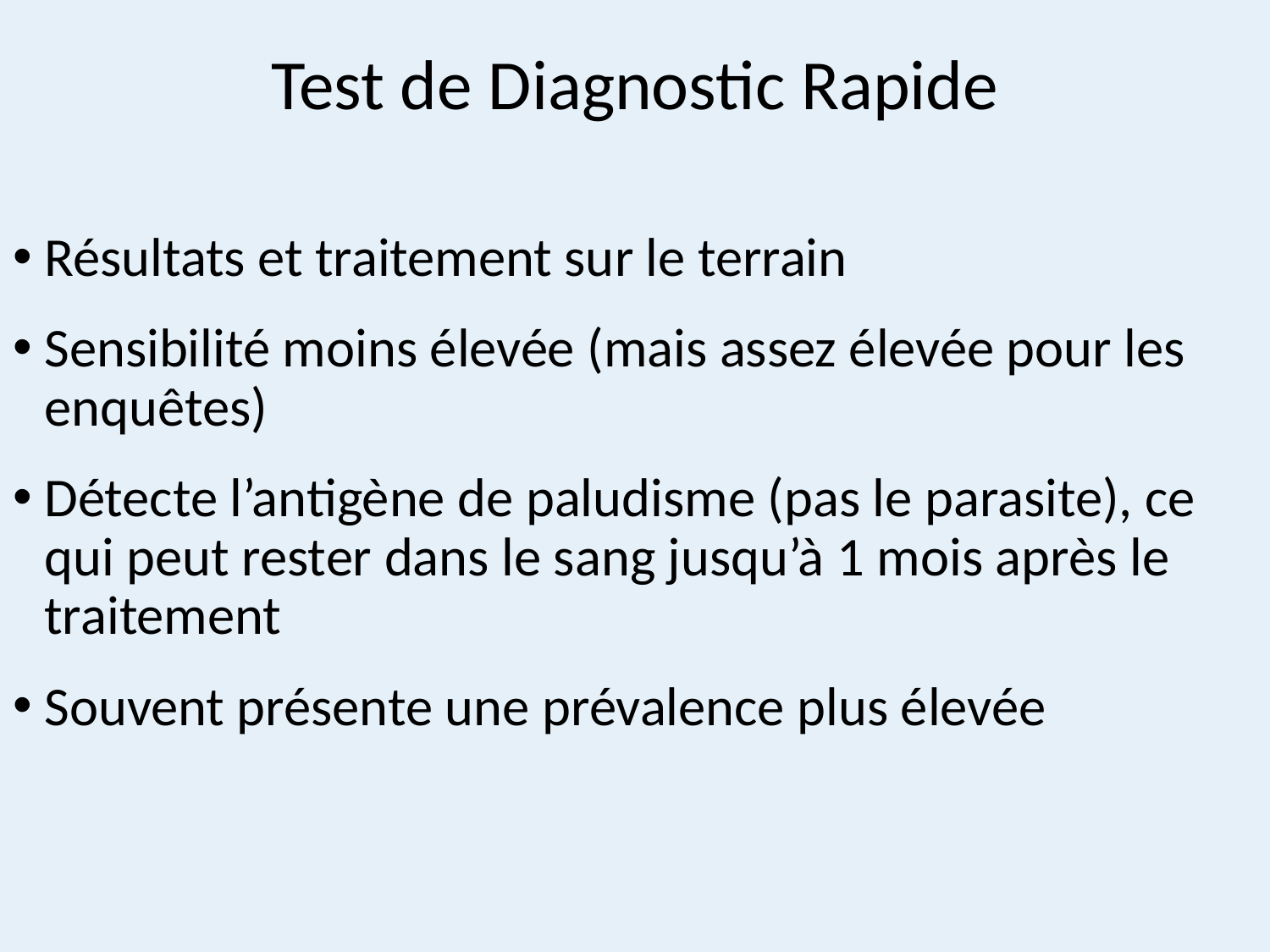

# Test de Diagnostic Rapide
Résultats et traitement sur le terrain
Sensibilité moins élevée (mais assez élevée pour les enquêtes)
Détecte l’antigène de paludisme (pas le parasite), ce qui peut rester dans le sang jusqu’à 1 mois après le traitement
Souvent présente une prévalence plus élevée